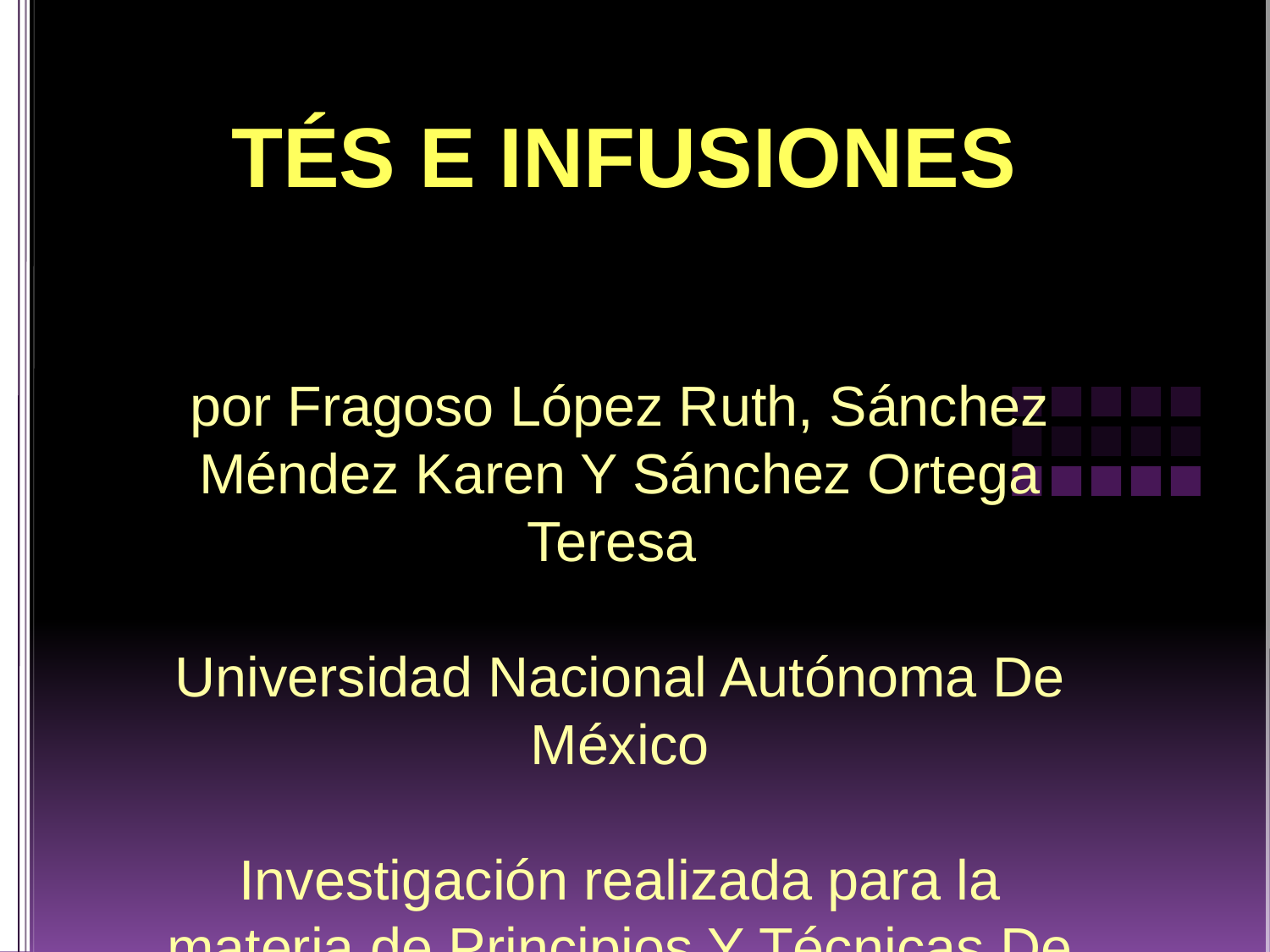

# TÉS E INFUSIONES
por Fragoso López Ruth, Sánchez Méndez Karen Y Sánchez Ortega Teresa
Universidad Nacional Autónoma De México
Investigación realizada para la materia de Principios Y Técnicas De Investigación